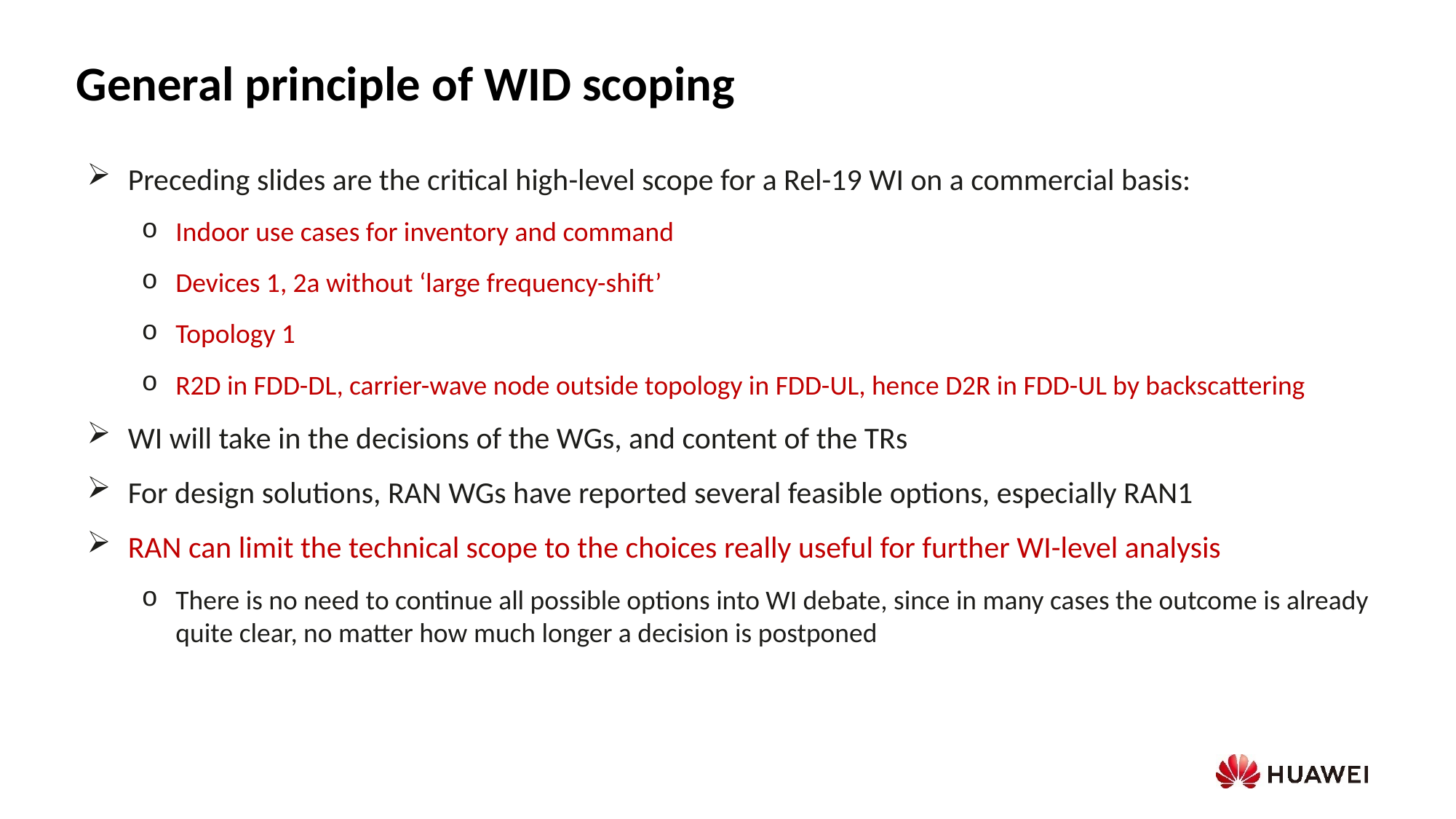

General principle of WID scoping
Preceding slides are the critical high-level scope for a Rel-19 WI on a commercial basis:
Indoor use cases for inventory and command
Devices 1, 2a without ‘large frequency-shift’
Topology 1
R2D in FDD-DL, carrier-wave node outside topology in FDD-UL, hence D2R in FDD-UL by backscattering
WI will take in the decisions of the WGs, and content of the TRs
For design solutions, RAN WGs have reported several feasible options, especially RAN1
RAN can limit the technical scope to the choices really useful for further WI-level analysis
There is no need to continue all possible options into WI debate, since in many cases the outcome is already quite clear, no matter how much longer a decision is postponed